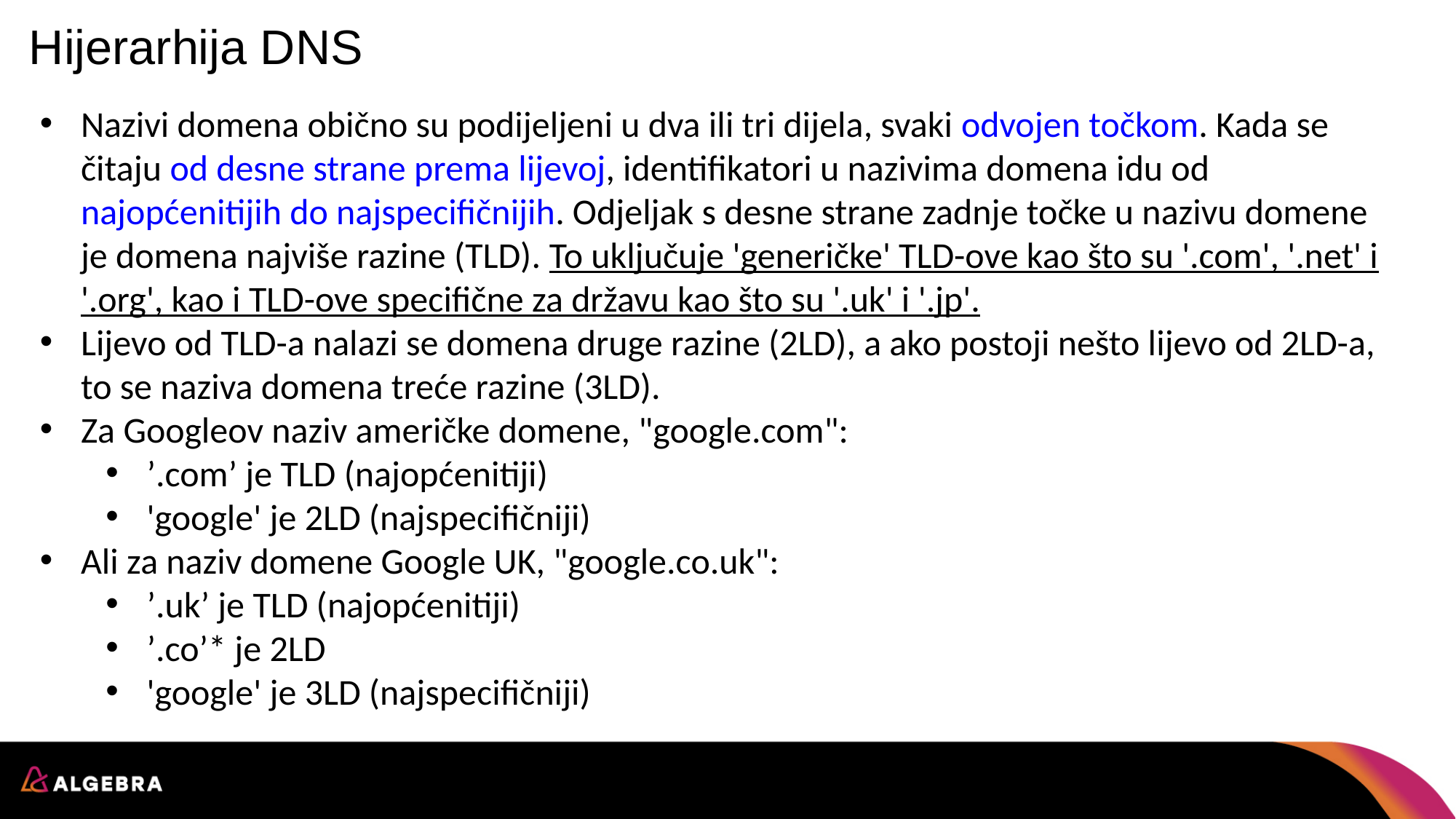

# Hijerarhija DNS
Nazivi domena obično su podijeljeni u dva ili tri dijela, svaki odvojen točkom. Kada se čitaju od desne strane prema lijevoj, identifikatori u nazivima domena idu od najopćenitijih do najspecifičnijih. Odjeljak s desne strane zadnje točke u nazivu domene je domena najviše razine (TLD). To uključuje 'generičke' TLD-ove kao što su '.com', '.net' i '.org', kao i TLD-ove specifične za državu kao što su '.uk' i '.jp'.
Lijevo od TLD-a nalazi se domena druge razine (2LD), a ako postoji nešto lijevo od 2LD-a, to se naziva domena treće razine (3LD).
Za Googleov naziv američke domene, "google.com":
’.com’ je TLD (najopćenitiji)
'google' je 2LD (najspecifičniji)
Ali za naziv domene Google UK, "google.co.uk":
’.uk’ je TLD (najopćenitiji)
’.co’* je 2LD
'google' je 3LD (najspecifičniji)